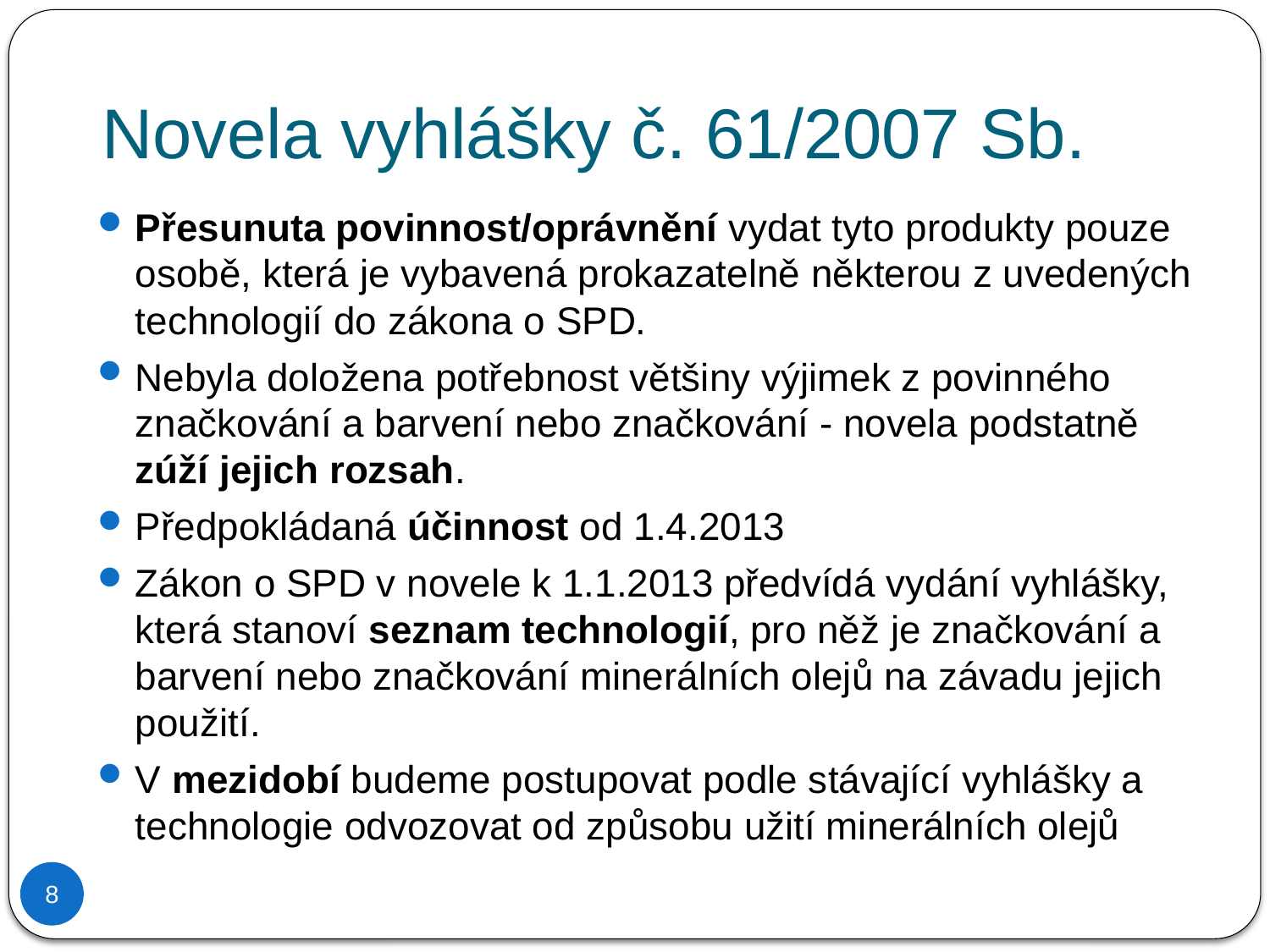

Novela vyhlášky č. 61/2007 Sb.
Přesunuta povinnost/oprávnění vydat tyto produkty pouze osobě, která je vybavená prokazatelně některou z uvedených technologií do zákona o SPD.
Nebyla doložena potřebnost většiny výjimek z povinného značkování a barvení nebo značkování - novela podstatně zúží jejich rozsah.
Předpokládaná účinnost od 1.4.2013
Zákon o SPD v novele k 1.1.2013 předvídá vydání vyhlášky, která stanoví seznam technologií, pro něž je značkování a barvení nebo značkování minerálních olejů na závadu jejich použití.
V mezidobí budeme postupovat podle stávající vyhlášky a technologie odvozovat od způsobu užití minerálních olejů

8